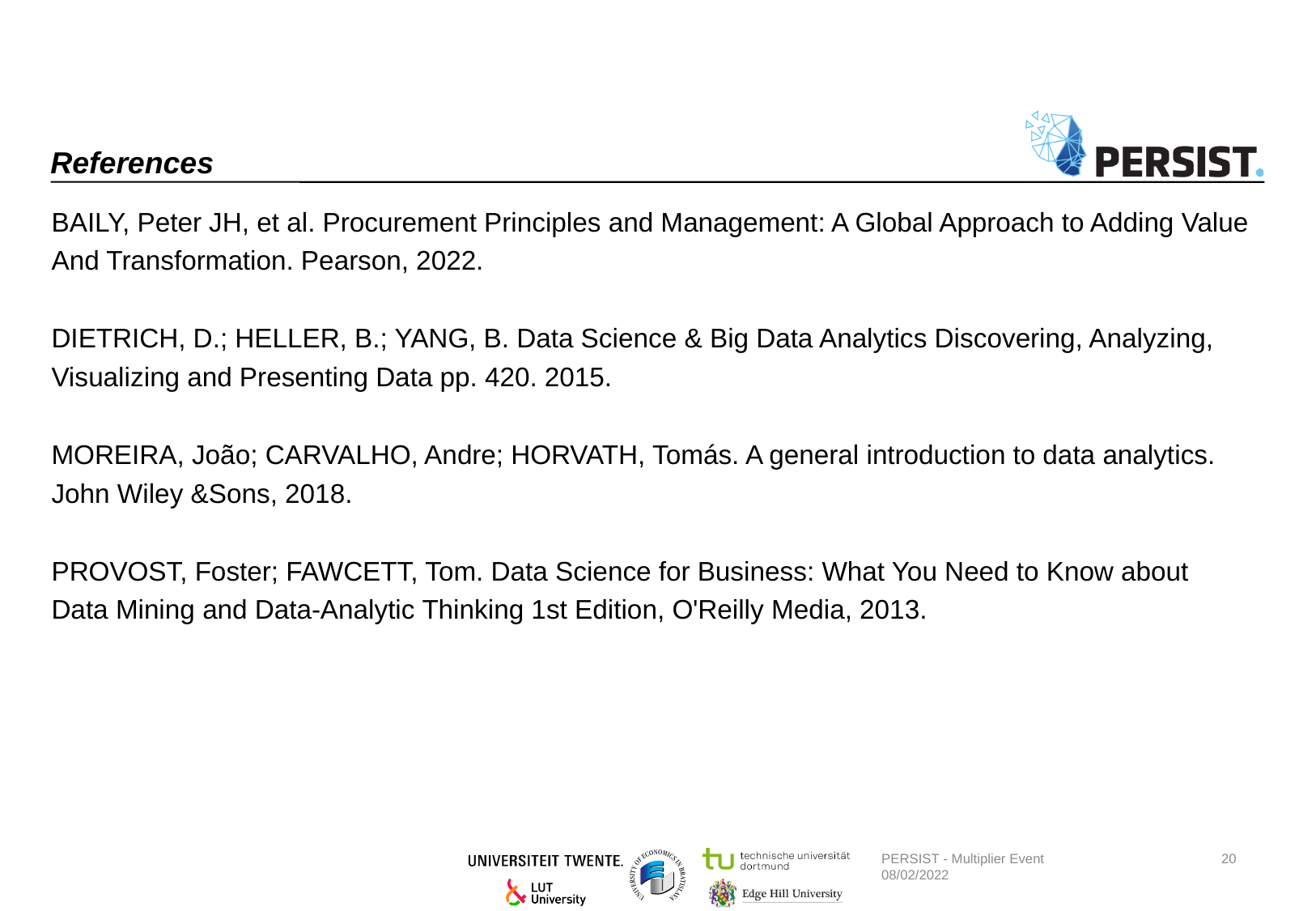

# References
BAILY, Peter JH, et al. Procurement Principles and Management: A Global Approach to Adding Value
And Transformation. Pearson, 2022.

DIETRICH, D.; HELLER, B.; YANG, B. Data Science & Big Data Analytics Discovering, Analyzing,
Visualizing and Presenting Data pp. 420. 2015.

MOREIRA, João; CARVALHO, Andre; HORVATH, Tomás. A general introduction to data analytics.
John Wiley &Sons, 2018.

PROVOST, Foster; FAWCETT, Tom. Data Science for Business: What You Need to Know about
Data Mining and Data-Analytic Thinking 1st Edition, O'Reilly Media, 2013.